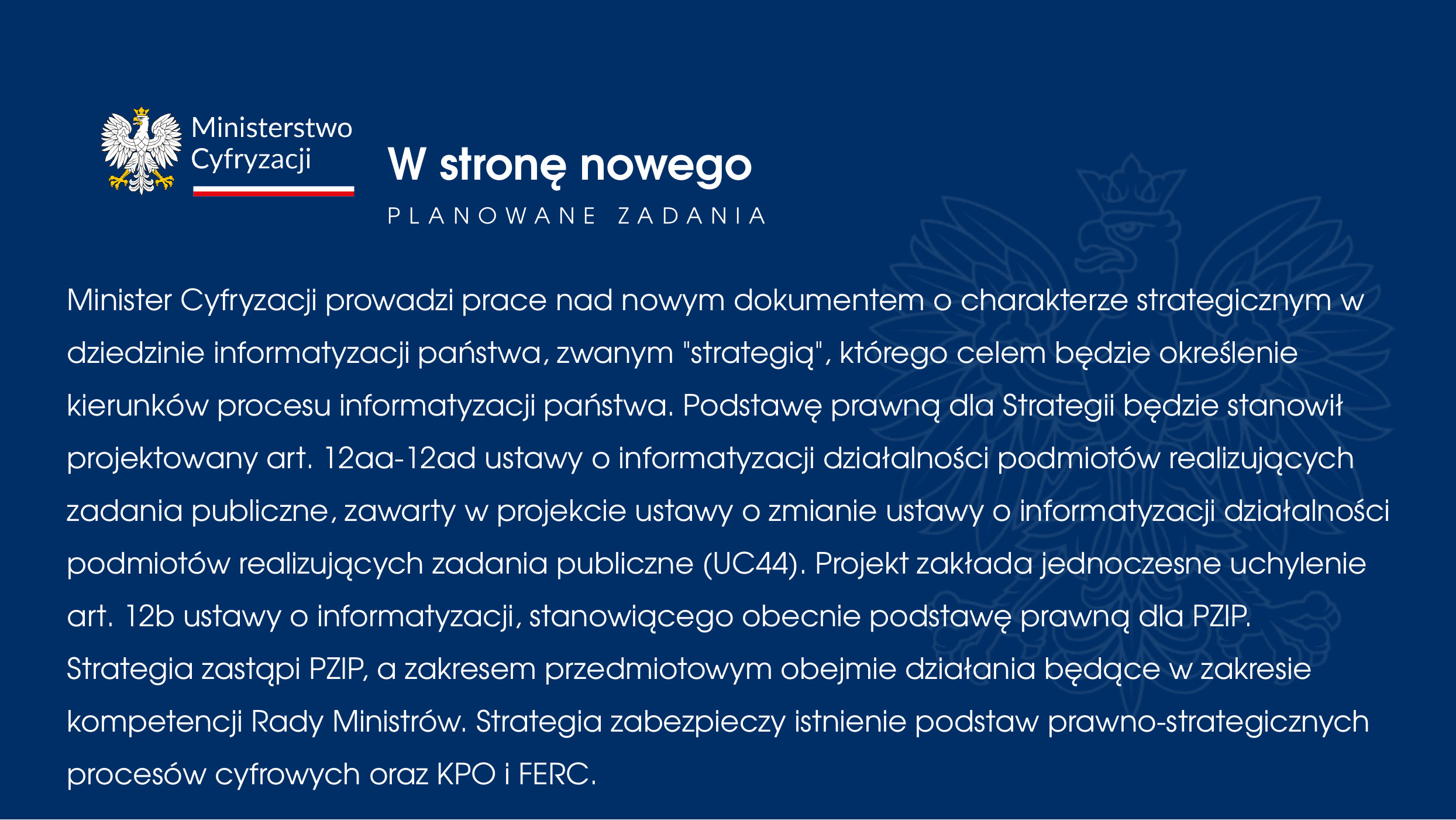

# W stronę nowego PLANOWANE ZADANIA
Minister Cyfryzacji prowadzi prace nad nowym dokumentem o charakterze strategicznym w dziedzinie informatyzacji państwa, zwanym "strategią", którego celem będzie określenie kierunków procesu informatyzacji państwa. Podstawę prawną dla Strategii będzie stanowił projektowany art. 12aa-12ad ustawy o informatyzacji działalności podmiotów realizujących zadania publiczne, zawarty w projekcie ustawy o zmianie ustawy o informatyzacji działalności podmiotów realizujących zadania publiczne (UC44). Projekt zakłada jednoczesne uchylenie art. 12b ustawy o informatyzacji, stanowiącego obecnie podstawę prawną dla PZIP.
Strategia zastąpi PZIP, a zakresem przedmiotowym obejmie działania będące w zakresie kompetencji Rady Ministrów. Strategia zabezpieczy istnienie podstaw prawno-strategicznych procesów cyfrowych oraz KPO i FERC.